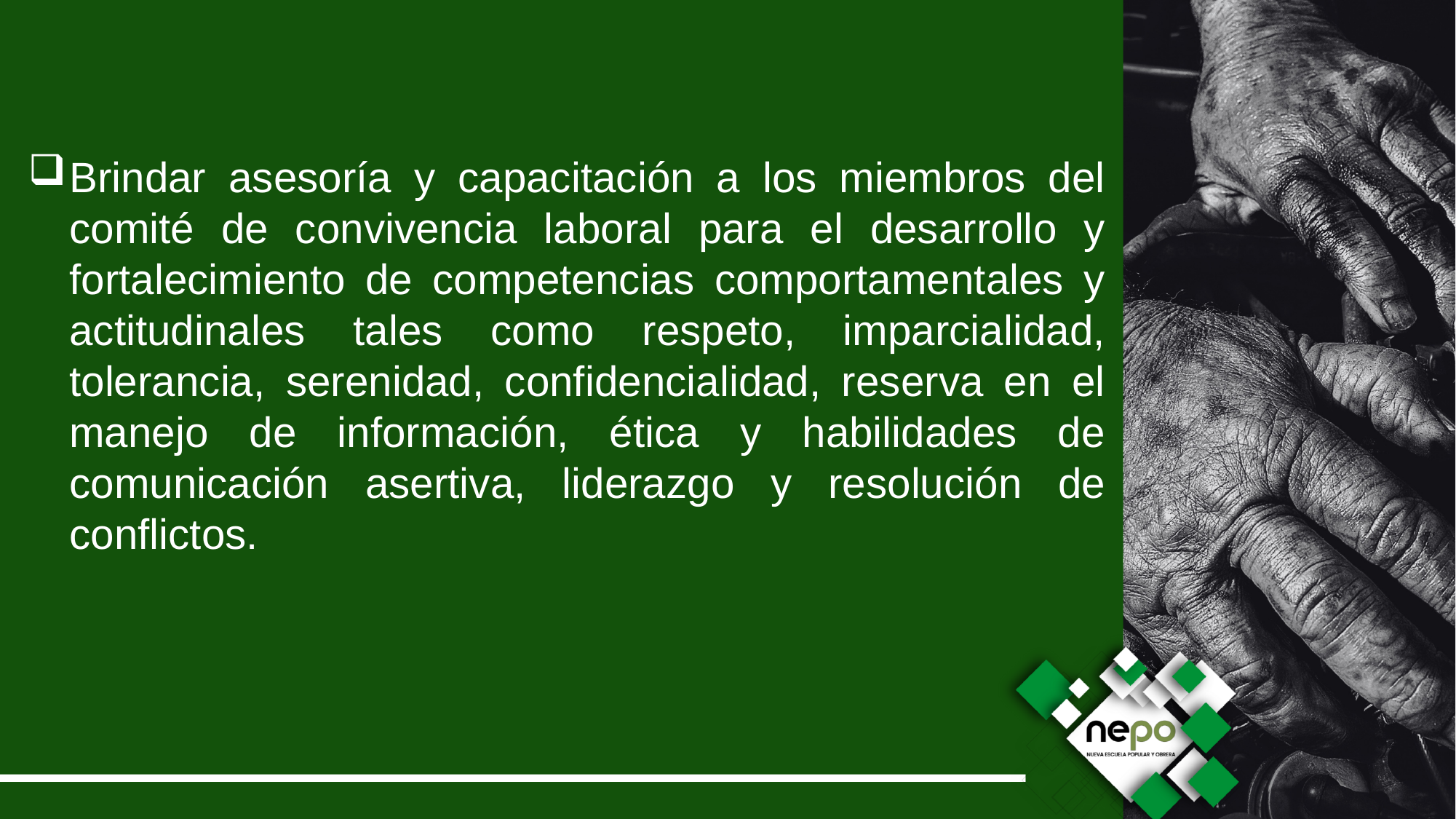

Brindar asesoría y capacitación a los miembros del comité de convivencia laboral para el desarrollo y fortalecimiento de competencias comportamentales y actitudinales tales como respeto, imparcialidad, tolerancia, serenidad, confidencialidad, reserva en el manejo de información, ética y habilidades de comunicación asertiva, liderazgo y resolución de conflictos.